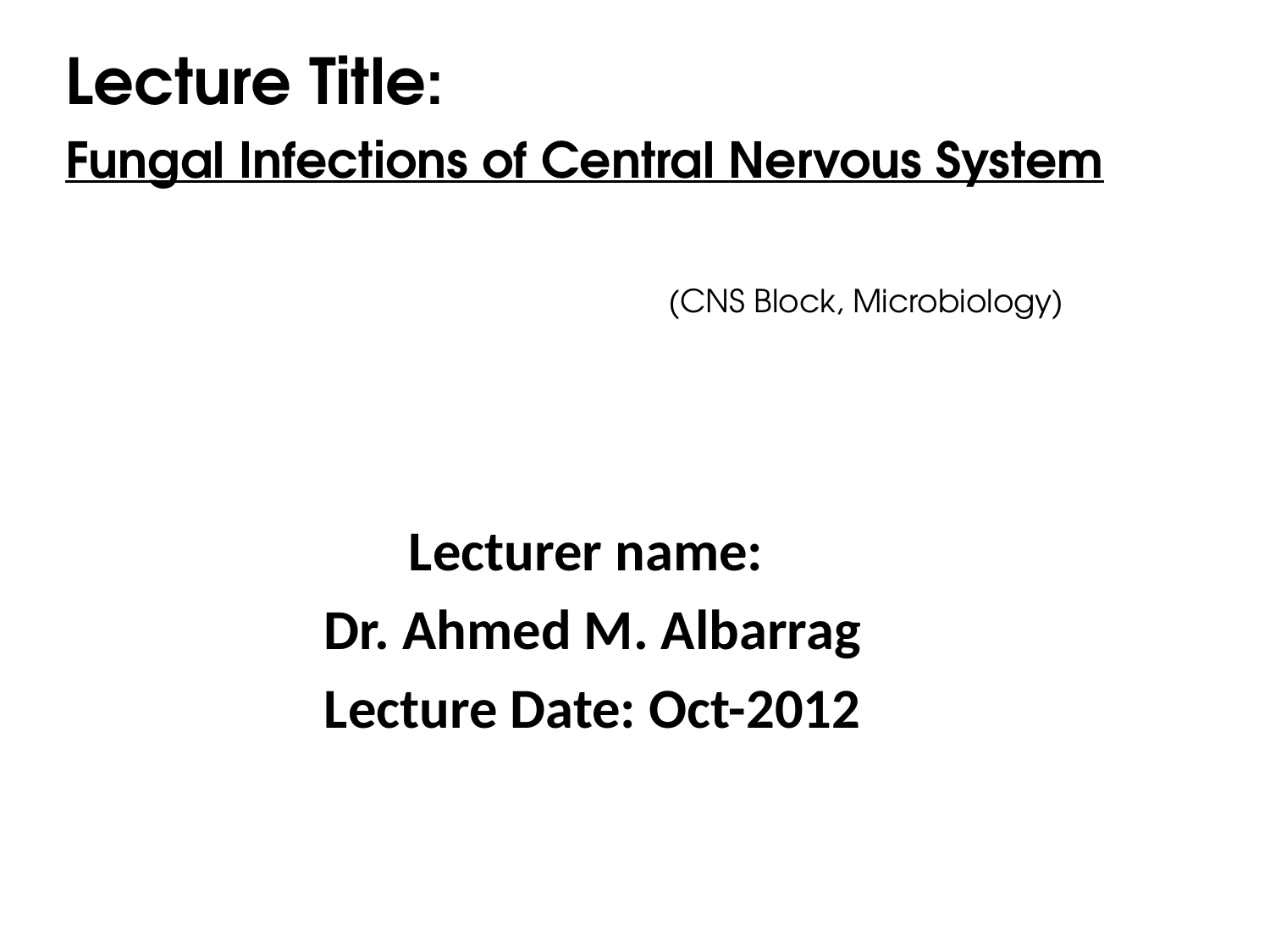

Lecture Title:
Fungal Infections of Central Nervous System
(CNS Block, Microbiology)
Lecturer name:
Dr. Ahmed M. Albarrag
Lecture Date: Oct-2012